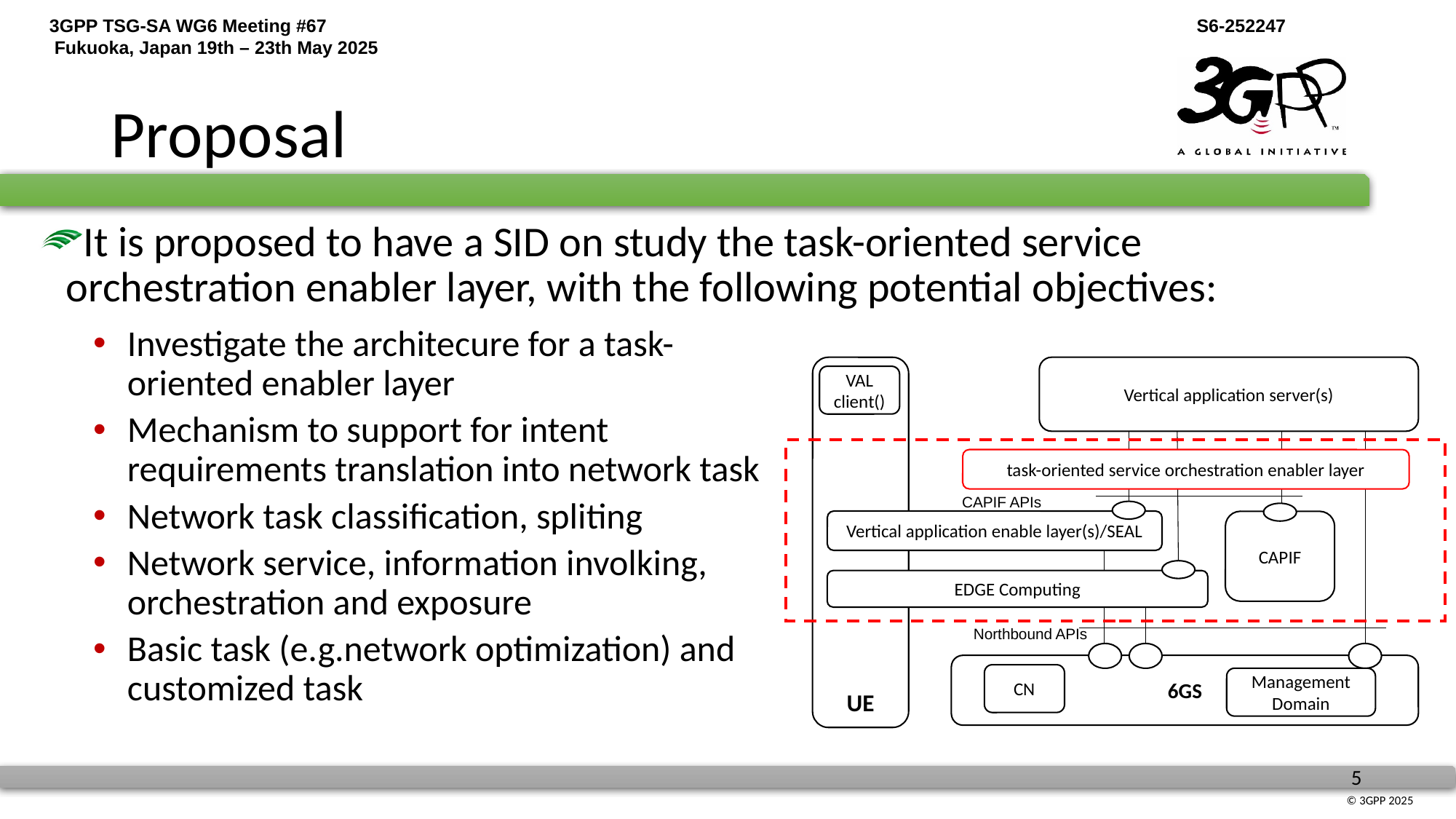

# Proposal
It is proposed to have a SID on study the task-oriented service orchestration enabler layer, with the following potential objectives:

Investigate the architecure for a task-oriented enabler layer
Mechanism to support for intent requirements translation into network task
Network task classification, spliting
Network service, information involking, orchestration and exposure
Basic task (e.g.network optimization) and customized task

UE
Vertical application server(s)
VAL
client()

task-oriented service orchestration enabler layer
CAPIF APIs

Vertical application enable layer(s)/SEAL
CAPIF

EDGE Computing
Northbound APIs

6GS
CN
Management Domain